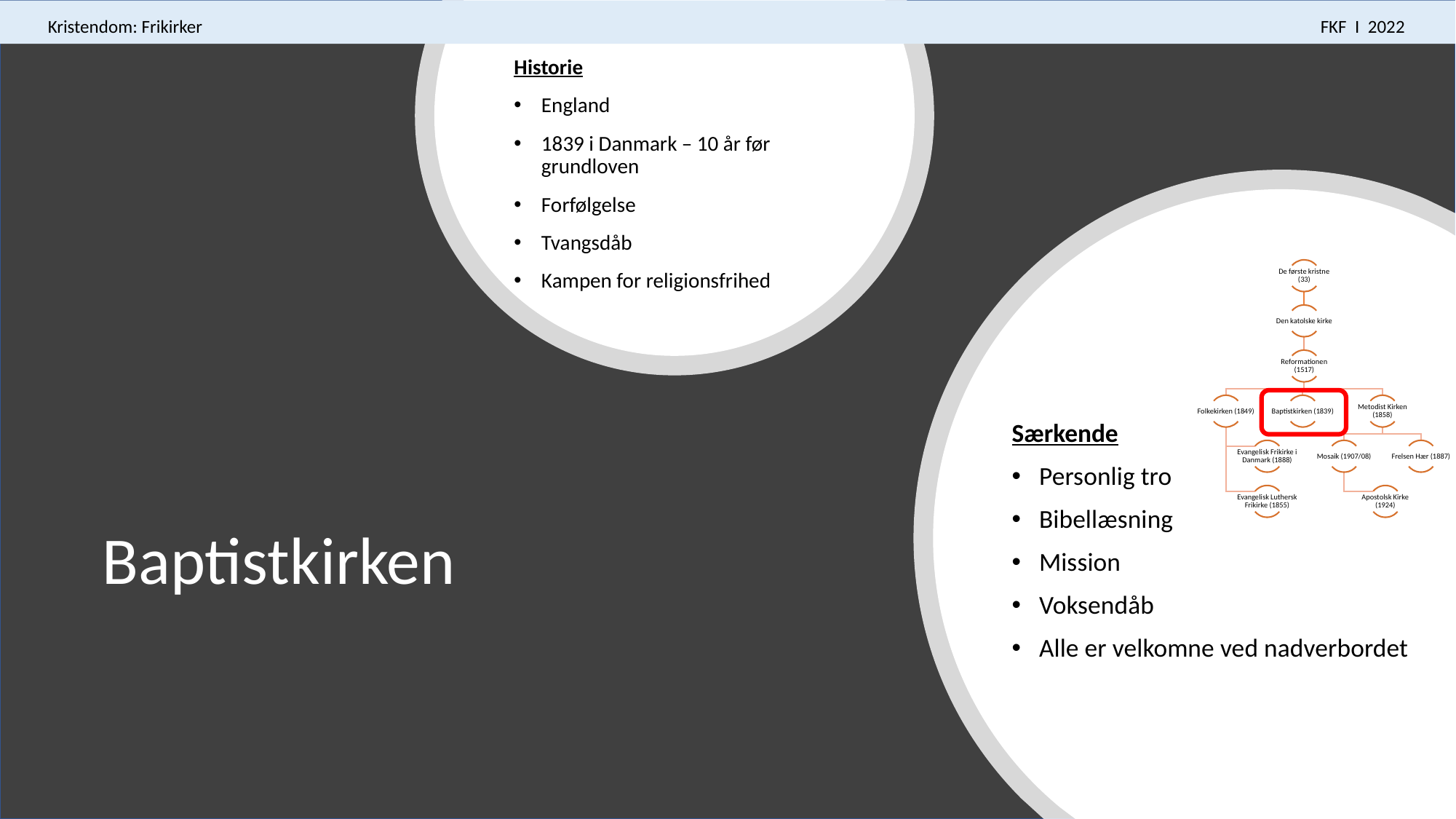

Kristendom: Frikirker			       								FKF  I  2022
Historie
England
1839 i Danmark – 10 år før grundloven
Forfølgelse
Tvangsdåb
Kampen for religionsfrihed

De første kristne (33)
Den katolske kirke
Reformationen (1517)
Folkekirken (1849)
Evangelisk Frikirke i Danmark (1888)
Evangelisk Luthersk Frikirke (1855)
Baptistkirken (1839)
Metodist Kirken (1858)
Mosaik (1907/08)
Apostolsk Kirke (1924)
Frelsen Hær (1887)
Særkende
Personlig tro
Bibellæsning
Mission
Voksendåb
Alle er velkomne ved nadverbordet

# Baptistkirken